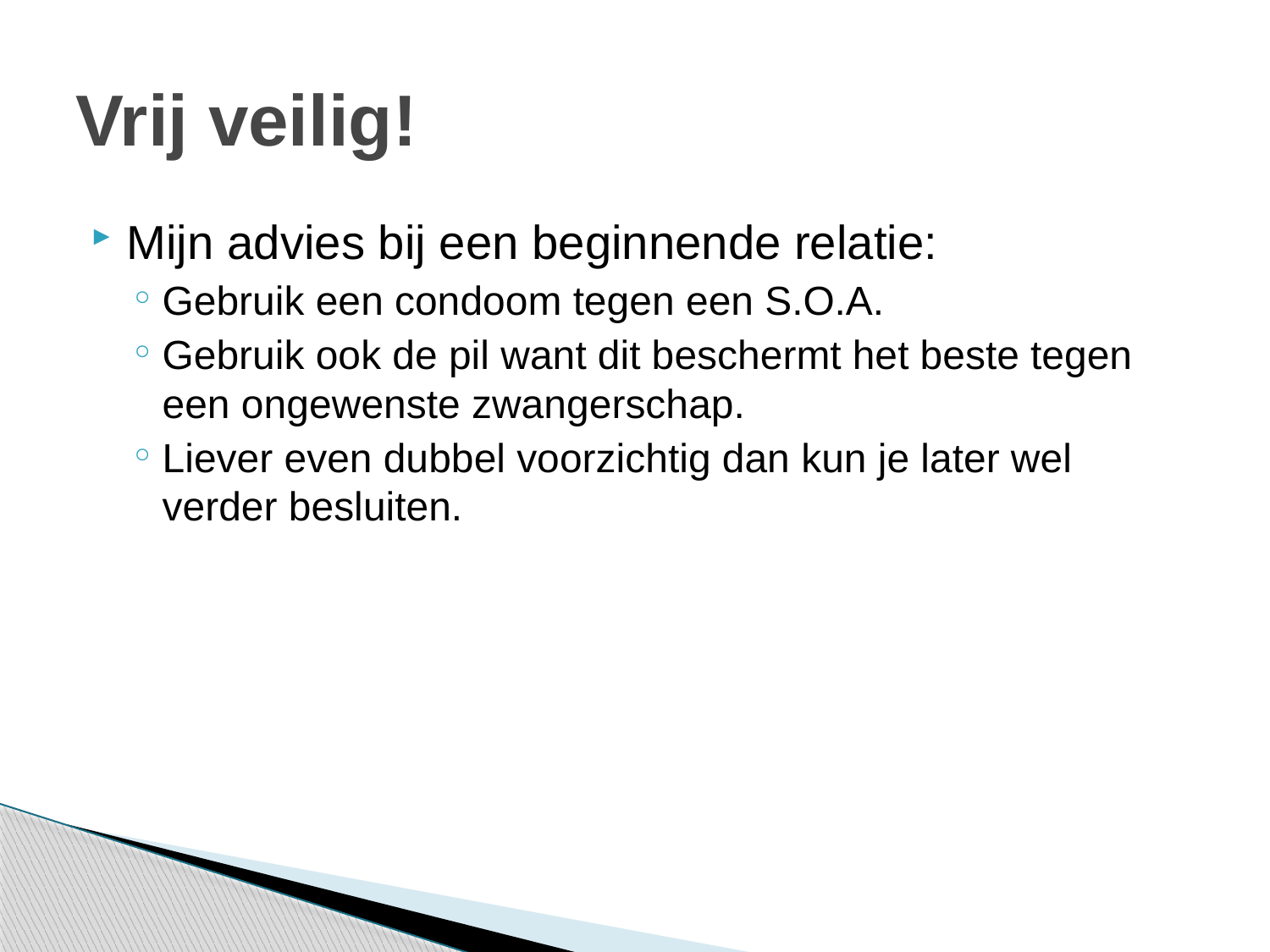

# Vrij veilig!
Mijn advies bij een beginnende relatie:
Gebruik een condoom tegen een S.O.A.
Gebruik ook de pil want dit beschermt het beste tegen een ongewenste zwangerschap.
Liever even dubbel voorzichtig dan kun je later wel verder besluiten.